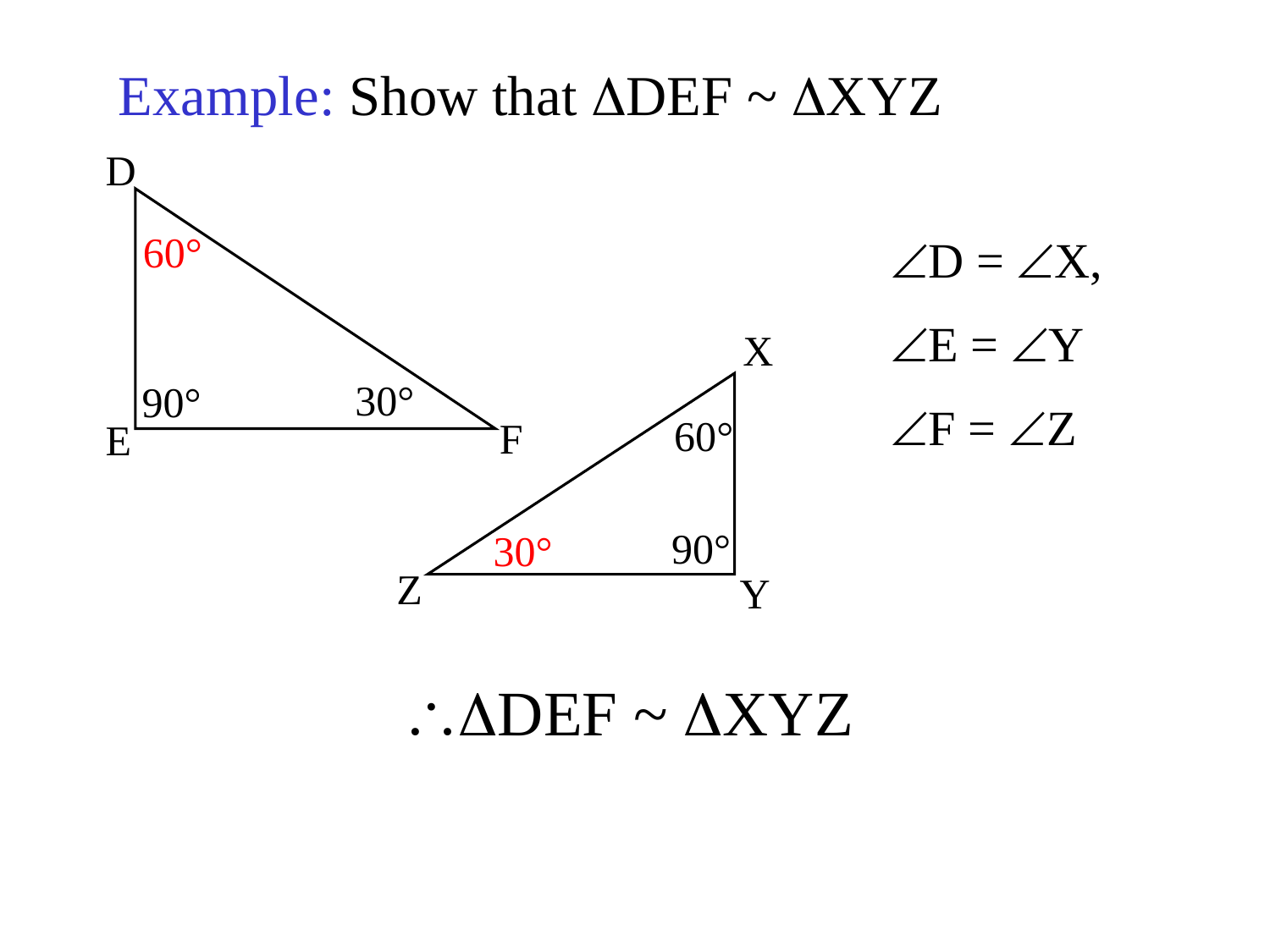

Example: Show that ΔDEF ~ ΔXYZ
D

60°
∠D = ∠X,
∠E = ∠Y
∠F = ∠Z

X
30°
90°

60°
F
E
90°
30°
Z
Y
∴ΔDEF ~ ΔXYZ